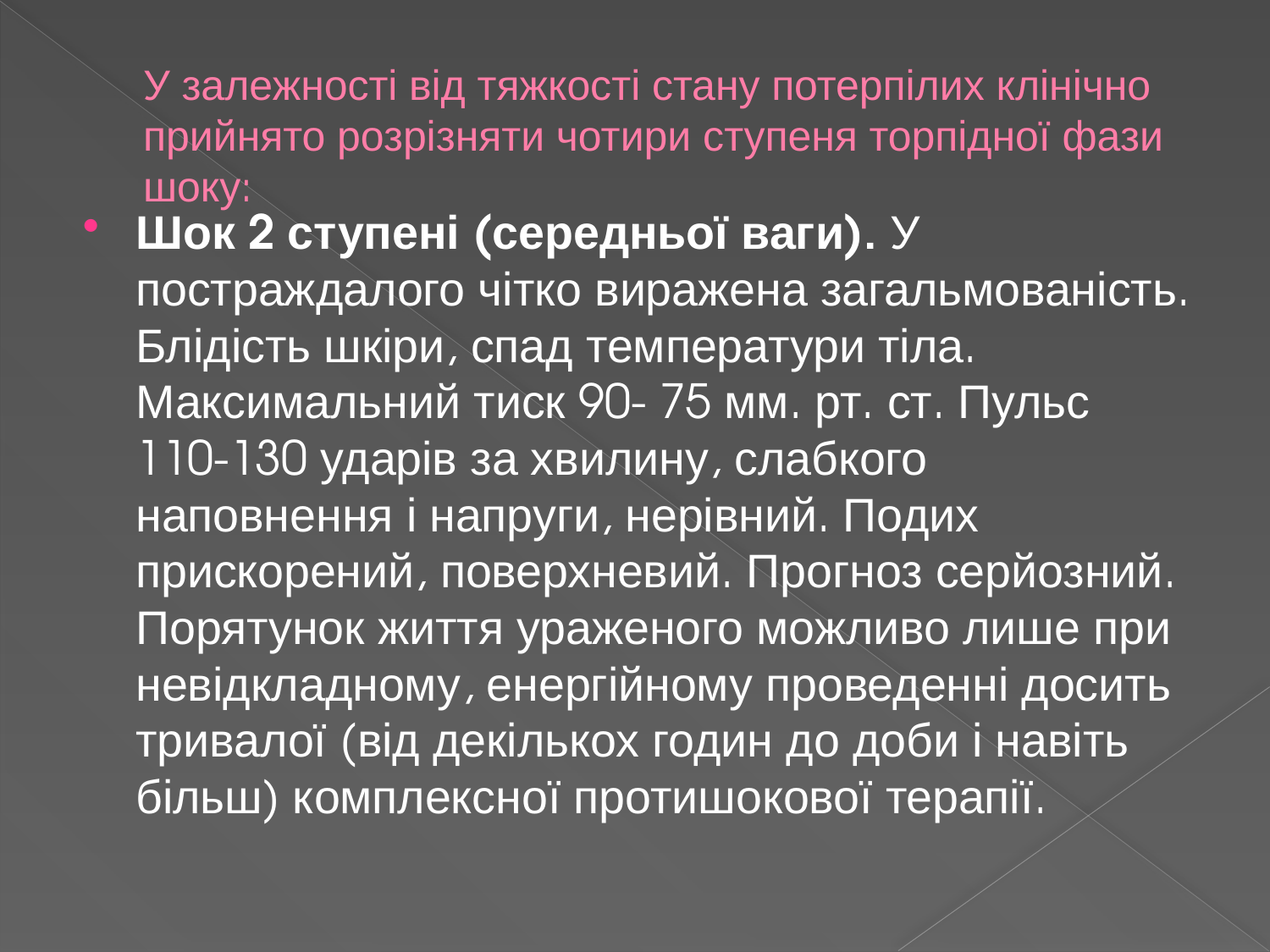

# У залежності від тяжкості стану потерпілих клінічно прийнято розрізняти чотири ступеня торпідної фази шоку:
Шок 2 ступені (середньої ваги). У постраждалого чітко виражена загальмованість. Блідість шкіри, спад температури тіла. Максимальний тиск 90- 75 мм. рт. ст. Пульс 110-130 ударів за хвилину, слабкого наповнення і напруги, нерівний. Подих прискорений, поверхневий. Прогноз серйозний. Порятунок життя ураженого можливо лише при невідкладному, енергійному проведенні досить тривалої (від декількох годин до доби і навіть більш) комплексної протишокової терапії.